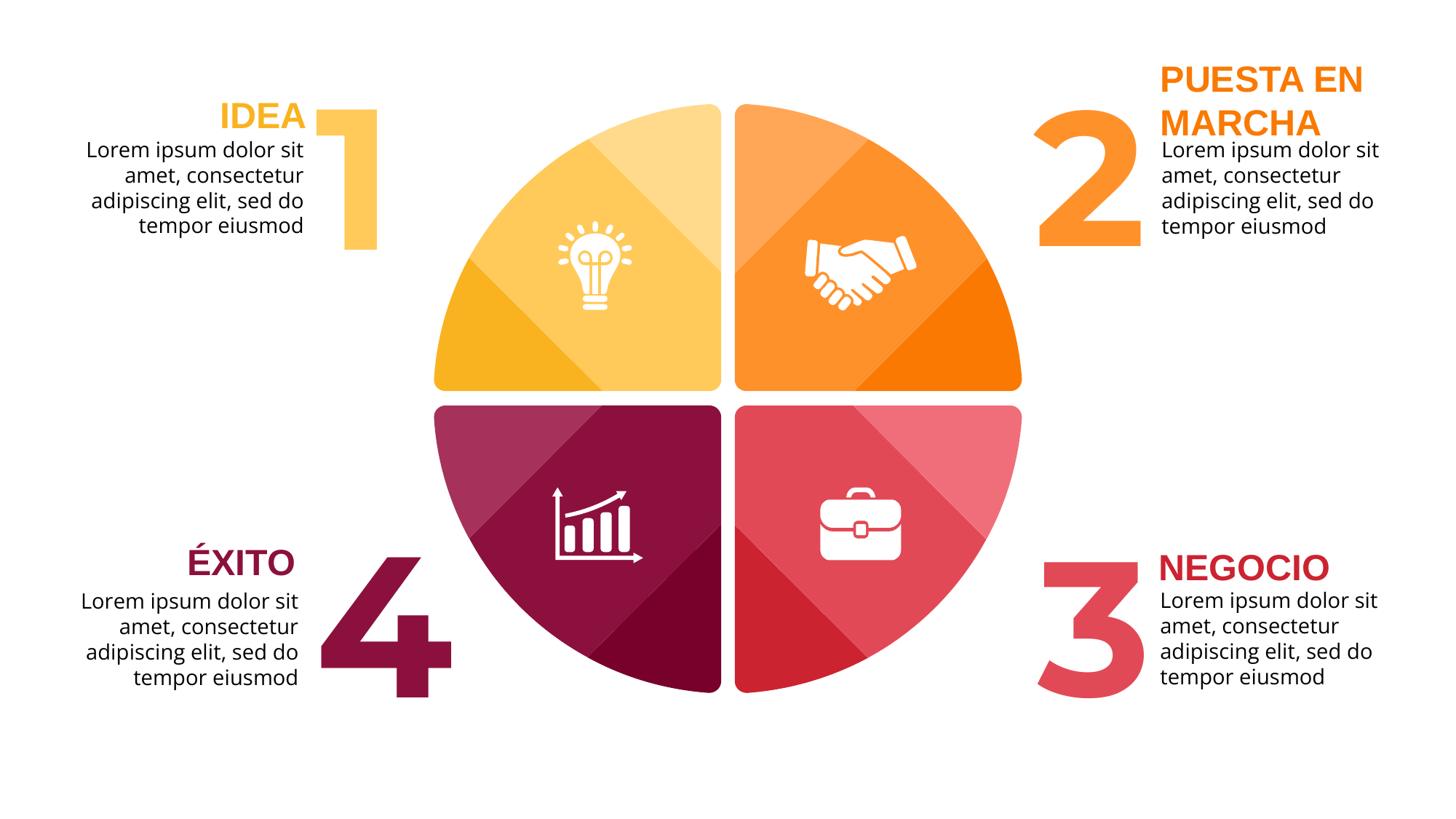

1
2
PUESTA EN MARCHA
IDEA

Lorem ipsum dolor sit amet, consectetur adipiscing elit, sed do tempor eiusmod
Lorem ipsum dolor sit amet, consectetur adipiscing elit, sed do tempor eiusmod

4
3

ÉXITO
NEGOCIO
Lorem ipsum dolor sit amet, consectetur adipiscing elit, sed do tempor eiusmod
Lorem ipsum dolor sit amet, consectetur adipiscing elit, sed do tempor eiusmod